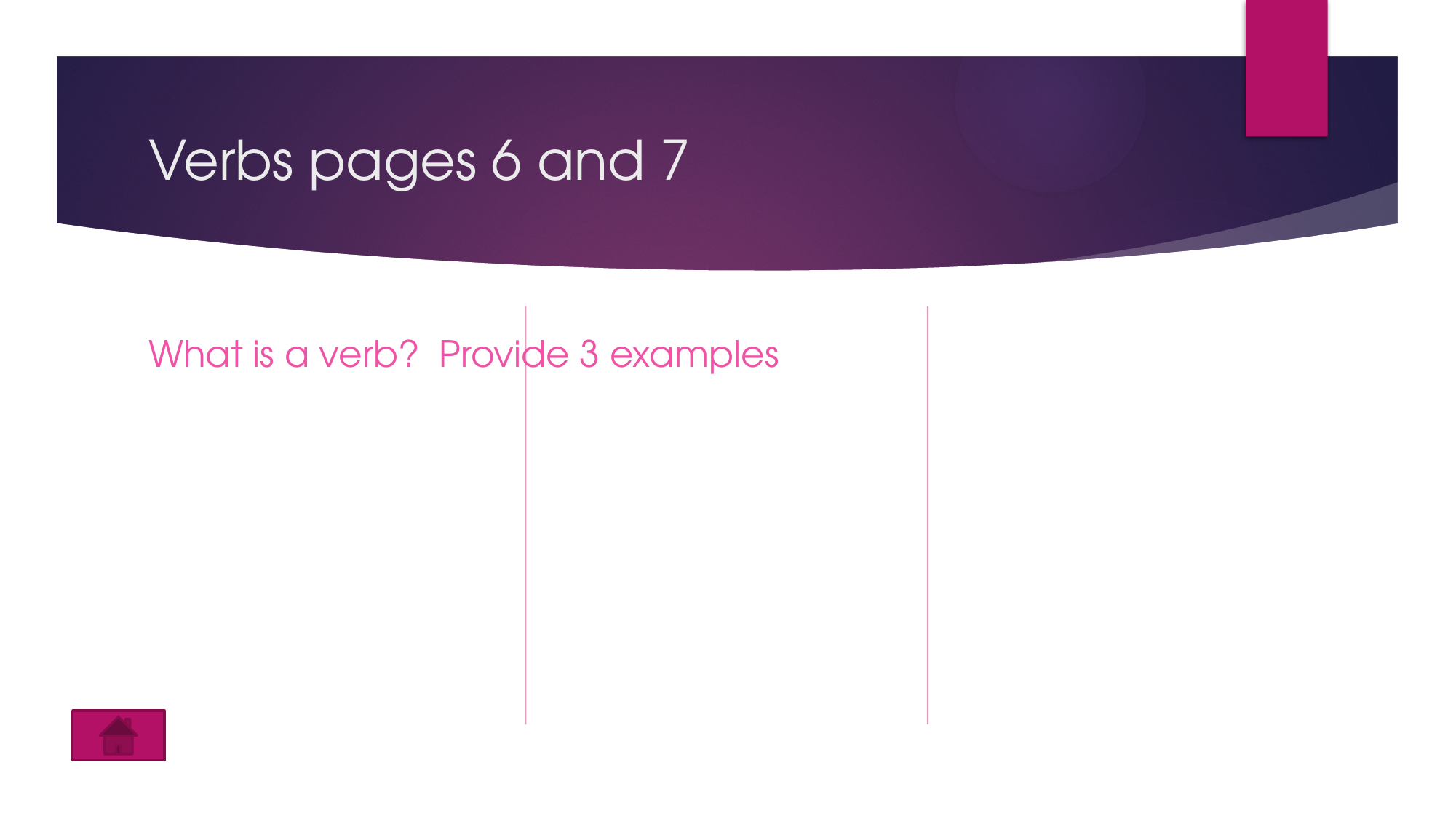

# Verbs pages 6 and 7
What is a verb?  Provide 3 examples